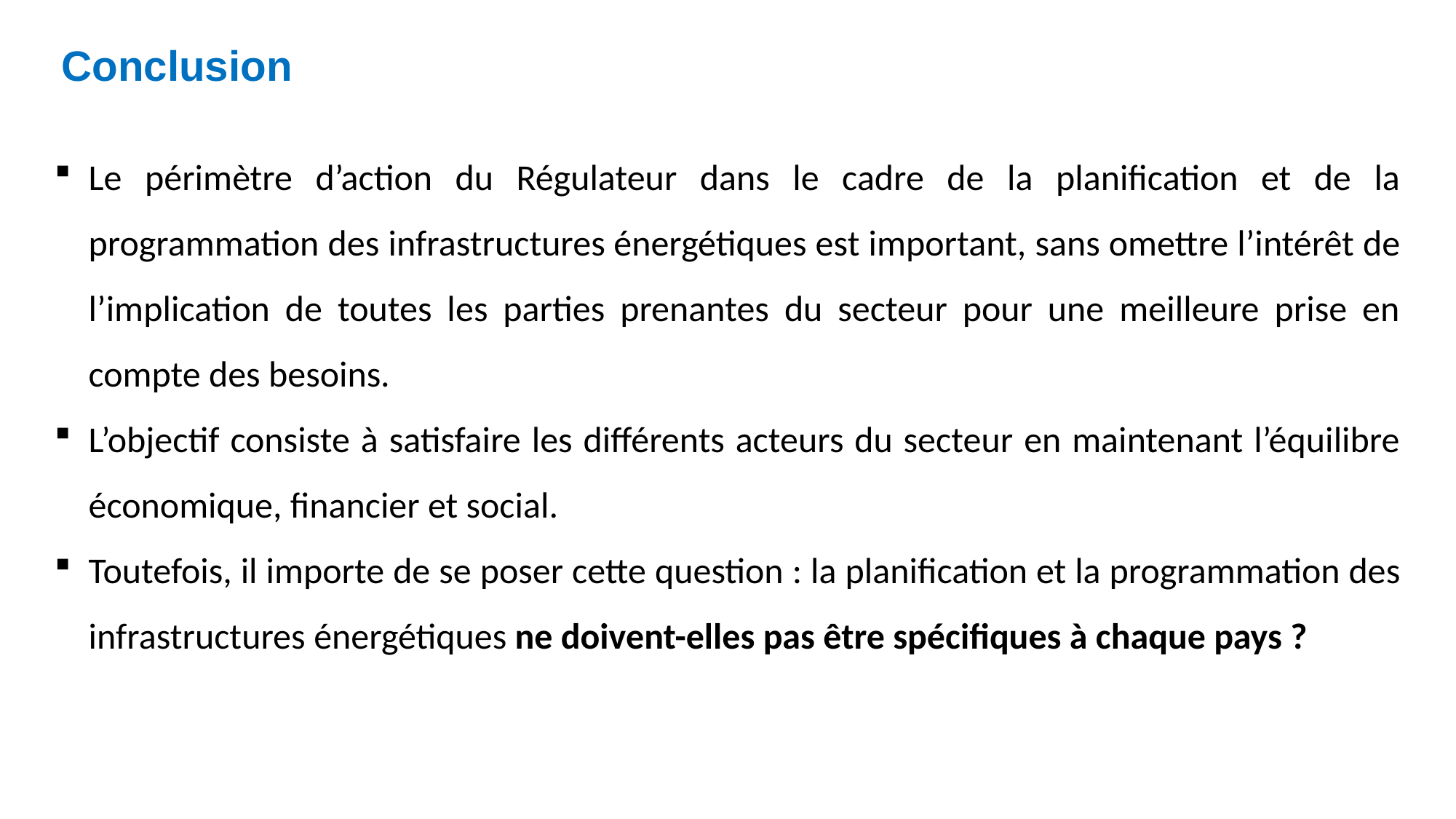

Conclusion

Le périmètre d’action du Régulateur dans le cadre de la planification et de la programmation des infrastructures énergétiques est important, sans omettre l’intérêt de l’implication de toutes les parties prenantes du secteur pour une meilleure prise en compte des besoins.
L’objectif consiste à satisfaire les différents acteurs du secteur en maintenant l’équilibre économique, financier et social.
Toutefois, il importe de se poser cette question : la planification et la programmation des infrastructures énergétiques ne doivent-elles pas être spécifiques à chaque pays ?